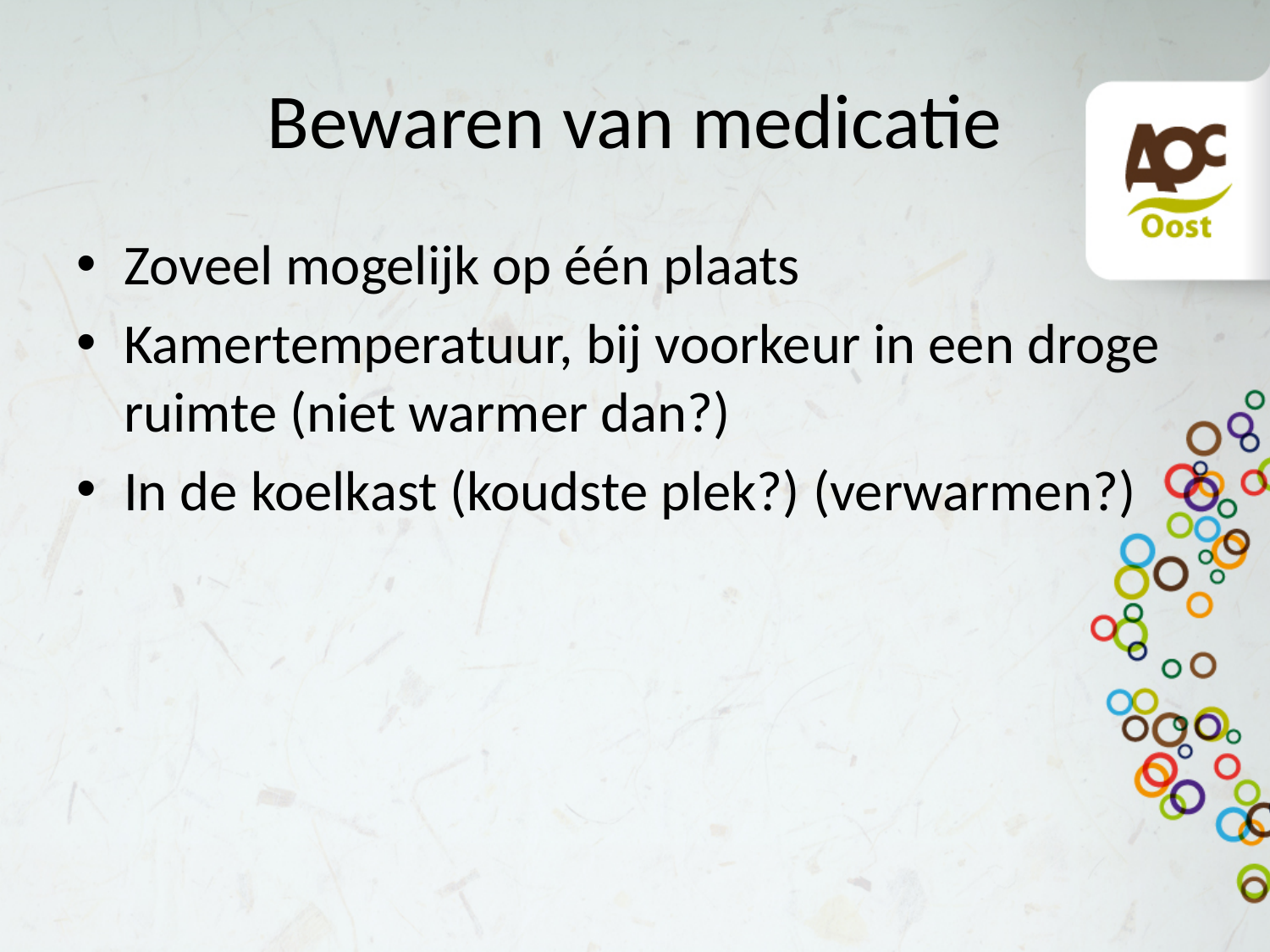

# Bewaren van medicatie
Zoveel mogelijk op één plaats
Kamertemperatuur, bij voorkeur in een droge ruimte (niet warmer dan?)
In de koelkast (koudste plek?) (verwarmen?)